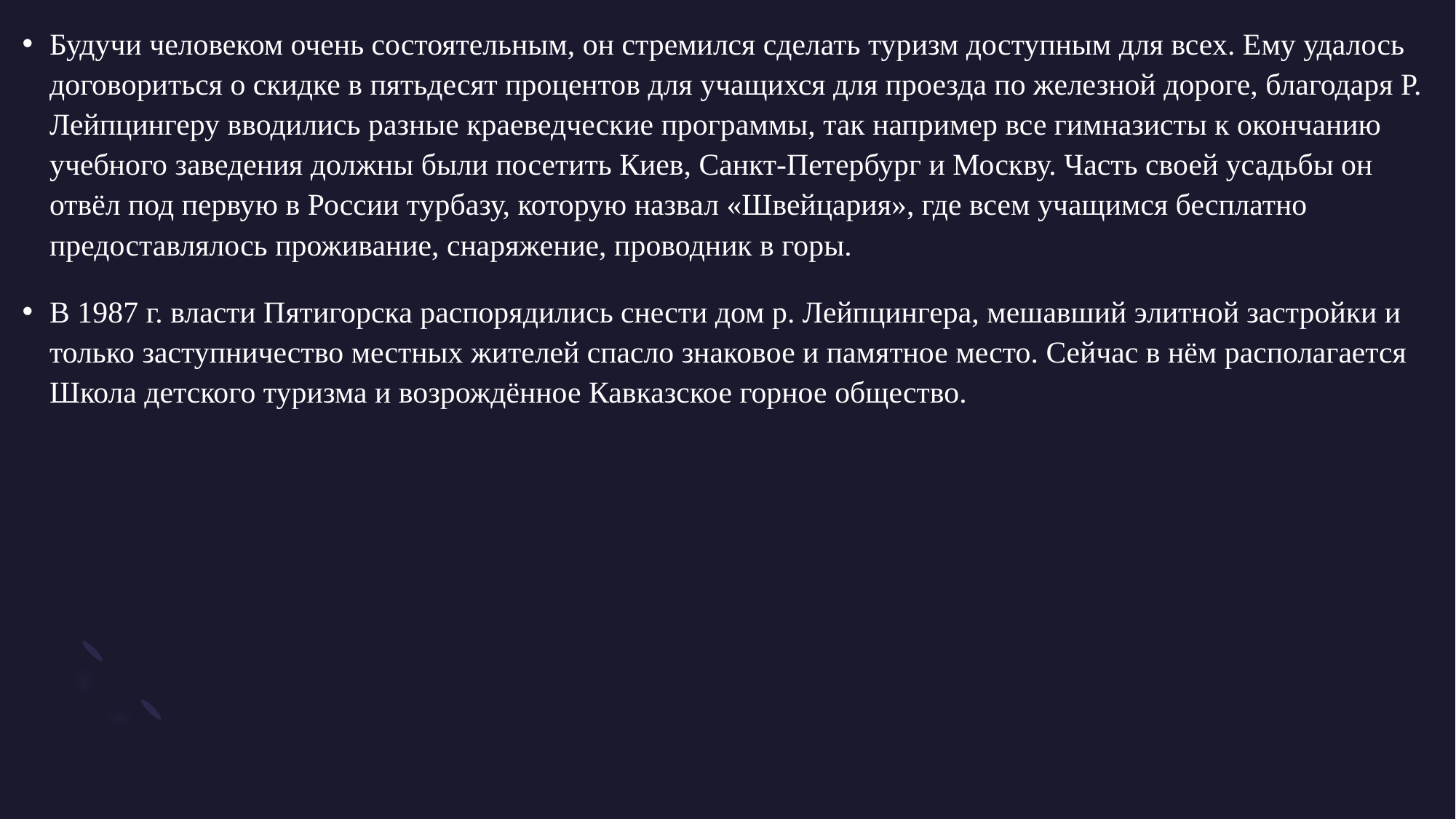

Будучи человеком очень состоятельным, он стремился сделать туризм доступным для всех. Ему удалось договориться о скидке в пятьдесят процентов для учащихся для проезда по железной дороге, благодаря Р. Лейпцингеру вводились разные краеведческие программы, так например все гимназисты к окончанию учебного заведения должны были посетить Киев, Санкт-Петербург и Москву. Часть своей усадьбы он отвёл под первую в России турбазу, которую назвал «Швейцария», где всем учащимся бесплатно предоставлялось проживание, снаряжение, проводник в горы.
В 1987 г. власти Пятигорска распорядились снести дом р. Лейпцингера, мешавший элитной застройки и только заступничество местных жителей спасло знаковое и памятное место. Сейчас в нём располагается Школа детского туризма и возрождённое Кавказское горное общество.